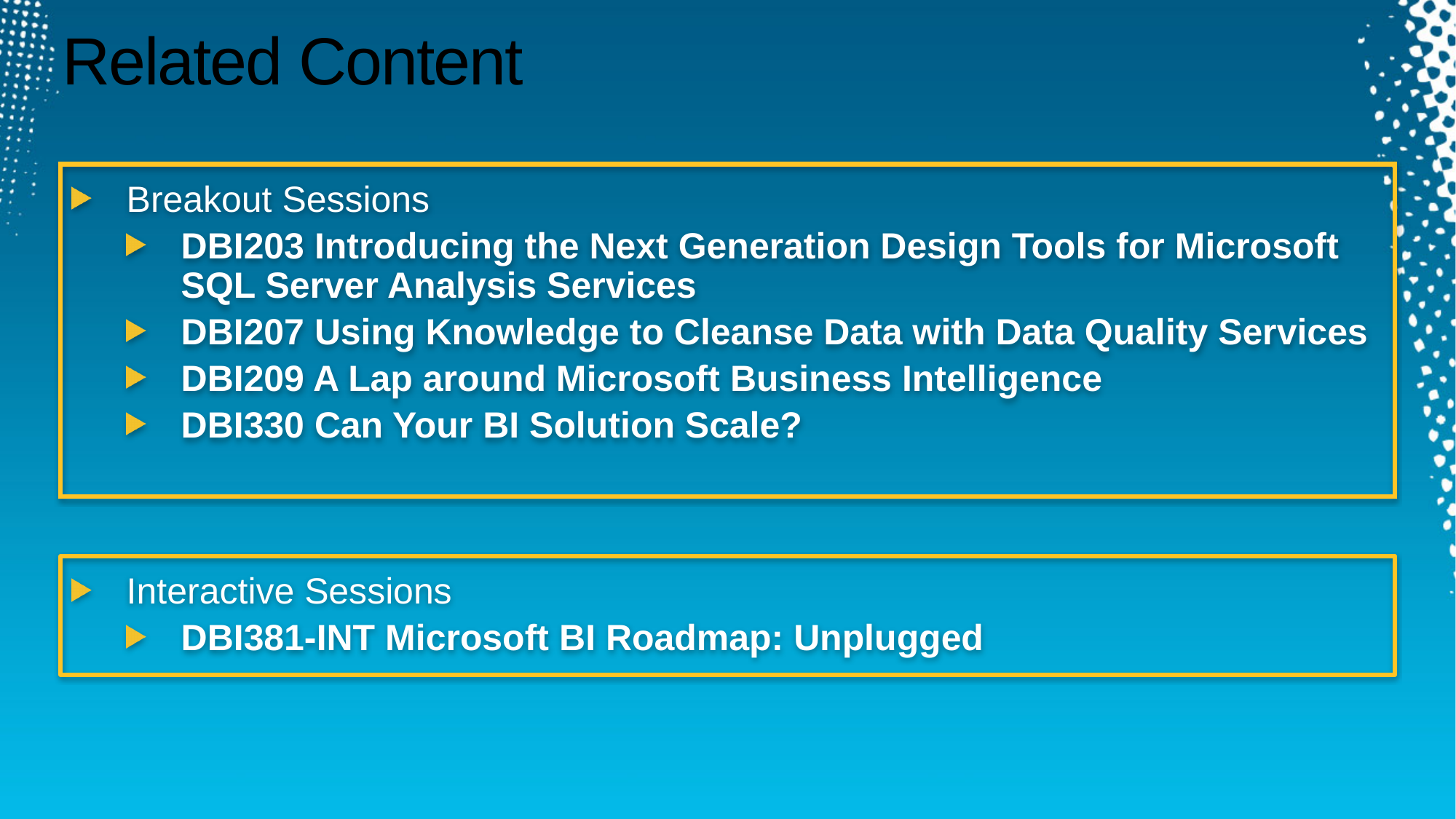

Required Slide

Speakers, please list the Breakout Sessions, Interactive Discussions, Labs, Demo Stations and Certification Exam that relate to your session. Also indicate when they can find you staffing in the TLC.

# Related Content
Breakout Sessions
DBI203 Introducing the Next Generation Design Tools for Microsoft SQL Server Analysis Services
DBI207 Using Knowledge to Cleanse Data with Data Quality Services
DBI209 A Lap around Microsoft Business Intelligence
DBI330 Can Your BI Solution Scale?

Interactive Sessions
DBI381-INT Microsoft BI Roadmap: Unplugged